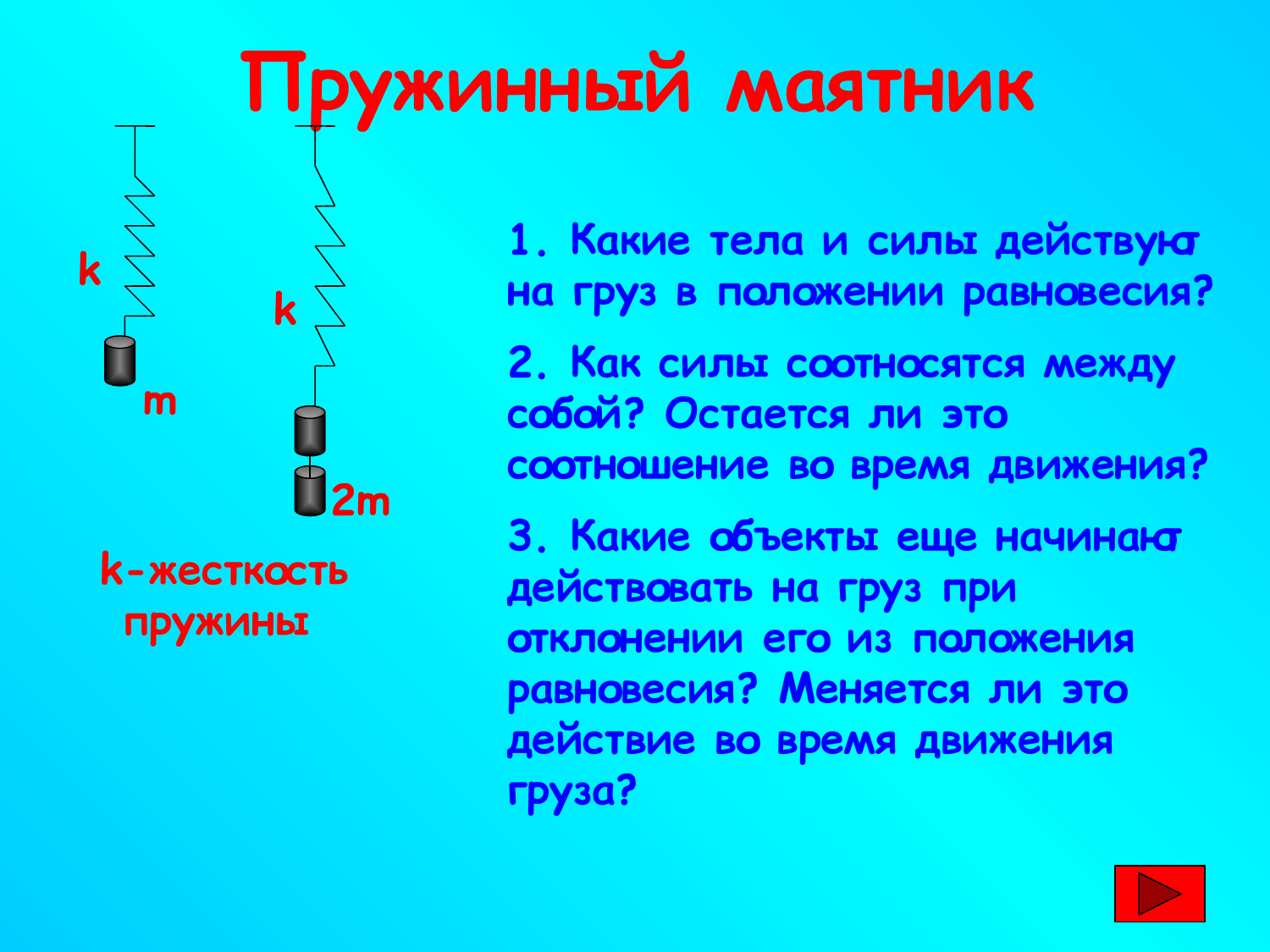

# Пружинный маятник

1. Какие тела и силы действуют на груз в положении равновесия?
2. Как силы соотносятся между собой? Остается ли это соотношение во время движения?
3. Какие объекты еще начинают действовать на груз при отклонении его из положения равновесия? Меняется ли это действие во время движения груза?

k
k
m
2m
k-жесткость пружины